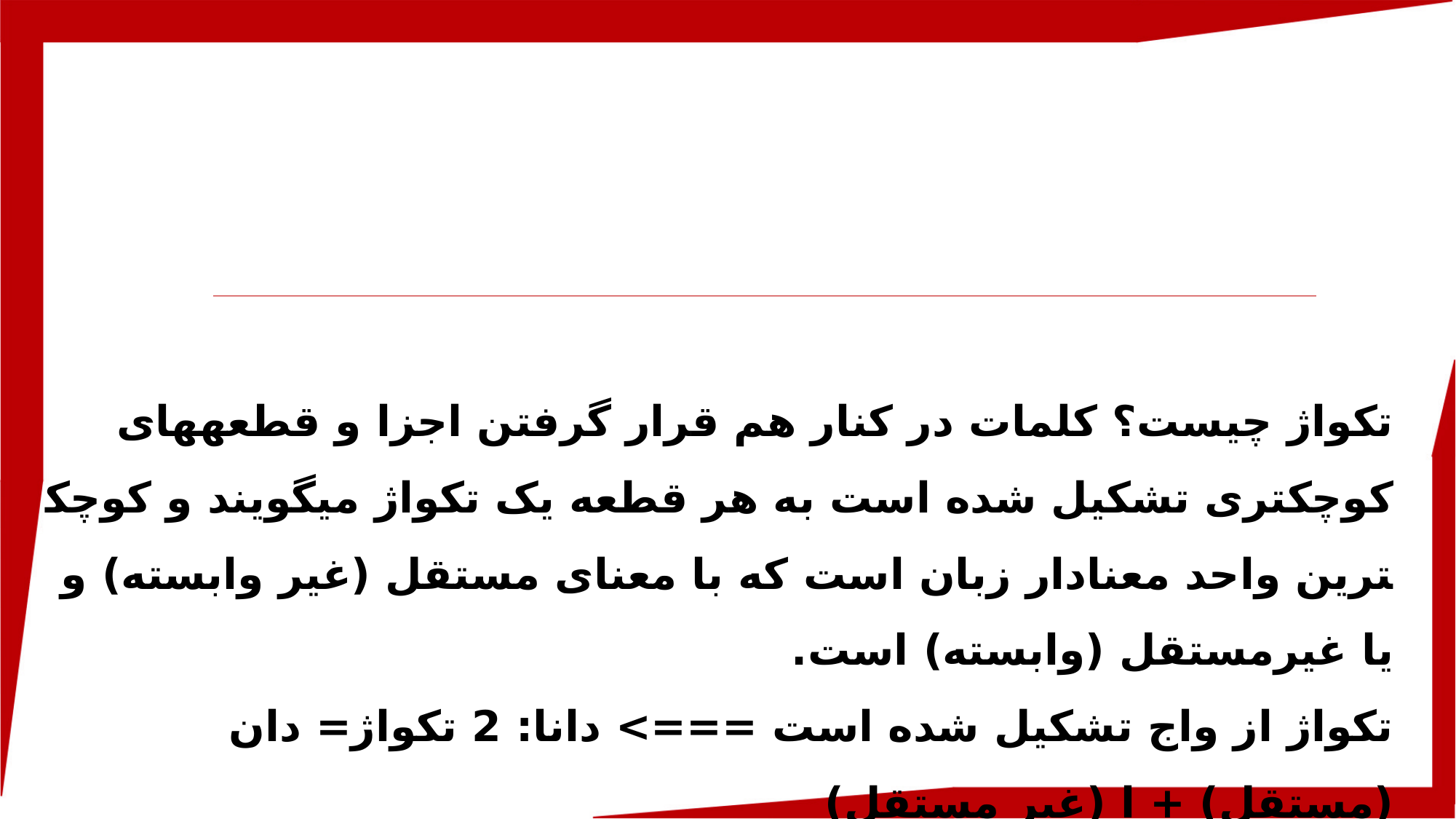

تکواژ چیست؟ کلمات در کنار هم قرار گرفتن اجزا و قطعه­های کوچکتری تشکیل شده است به هر قطعه یک تکواژ می­گویند و کوچک­ترین واحد معنادار زبان است که با معنای مستقل (غیر وابسته) و یا غیرمستقل (وابسته) است.
تکواژ از واج تشکیل شده است ===> دانا: 2 تکواژ= دان (مستقل) + ا (غیر مستقل)